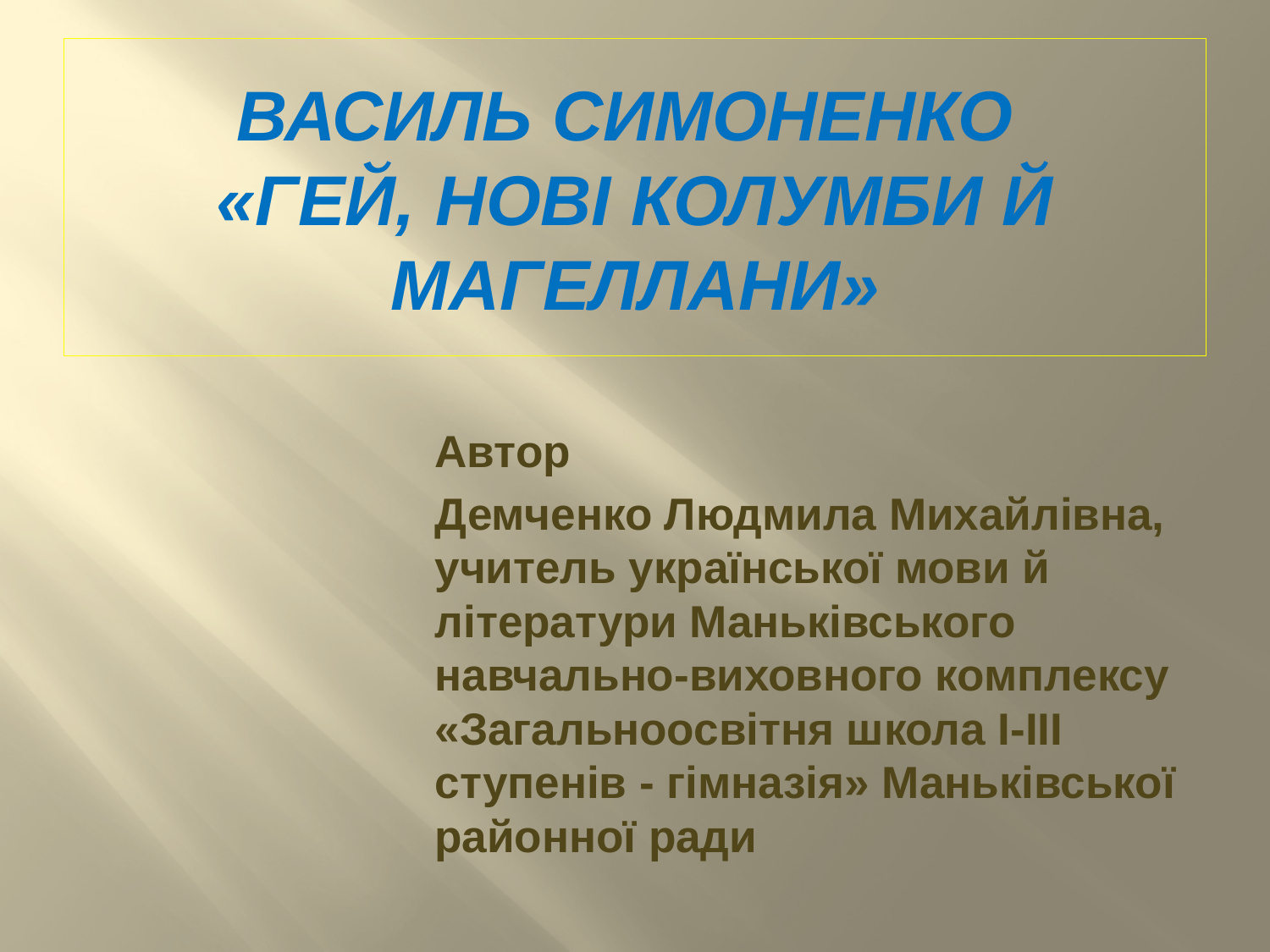

# Василь Симоненко «Гей, нові Колумби й Магеллани»
Автор
Демченко Людмила Михайлівна, учитель української мови й літератури Маньківського навчально-виховного комплексу «Загальноосвітня школа І-ІІІ ступенів - гімназія» Маньківської районної ради